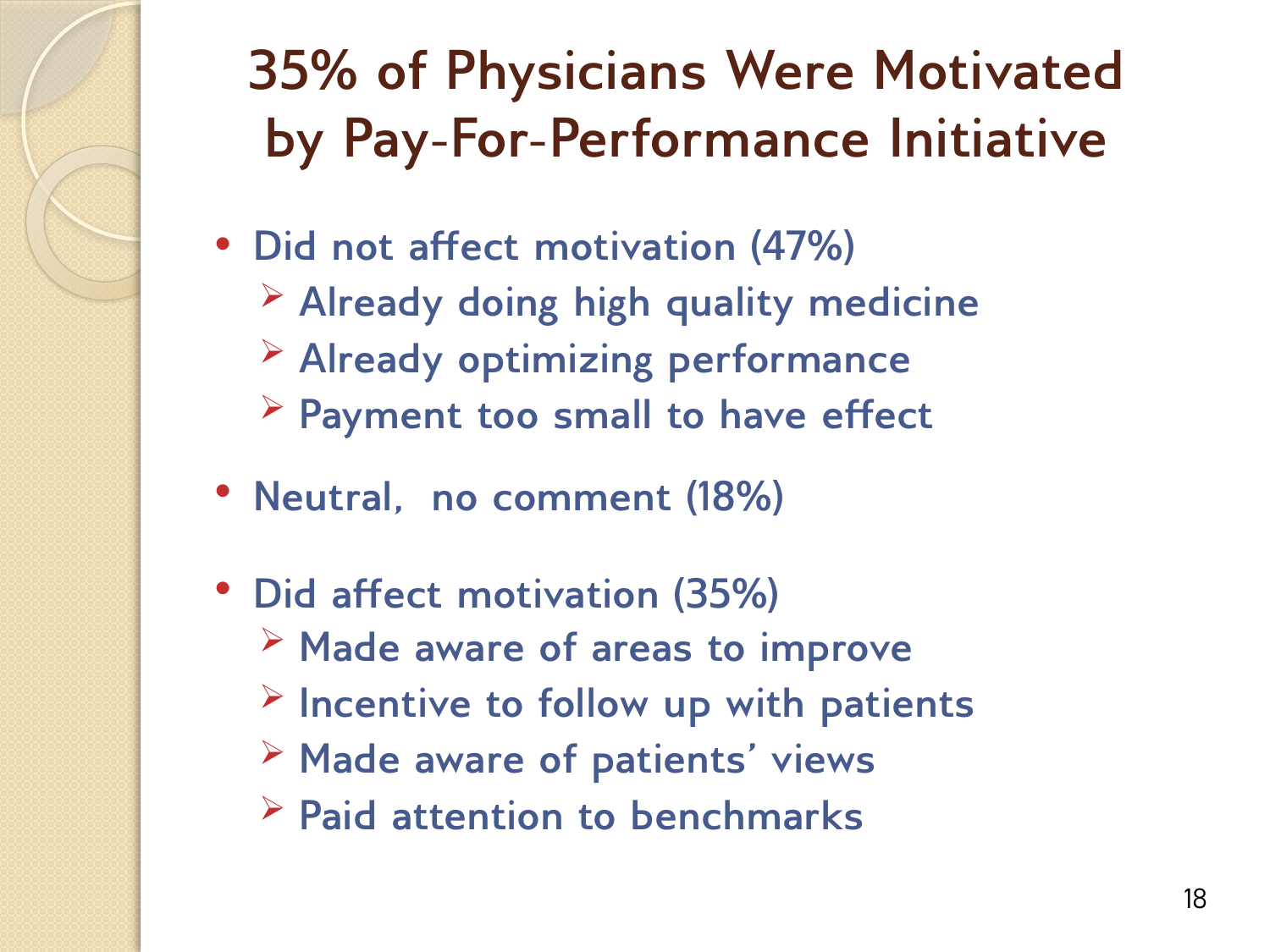

# 35% of Physicians Were Motivated by Pay-For-Performance Initiative
Did not affect motivation (47%)
Already doing high quality medicine
Already optimizing performance
Payment too small to have effect

Neutral,  no comment (18%)

Did affect motivation (35%)
Made aware of areas to improve
Incentive to follow up with patients
Made aware of patients’ views
Paid attention to benchmarks
18